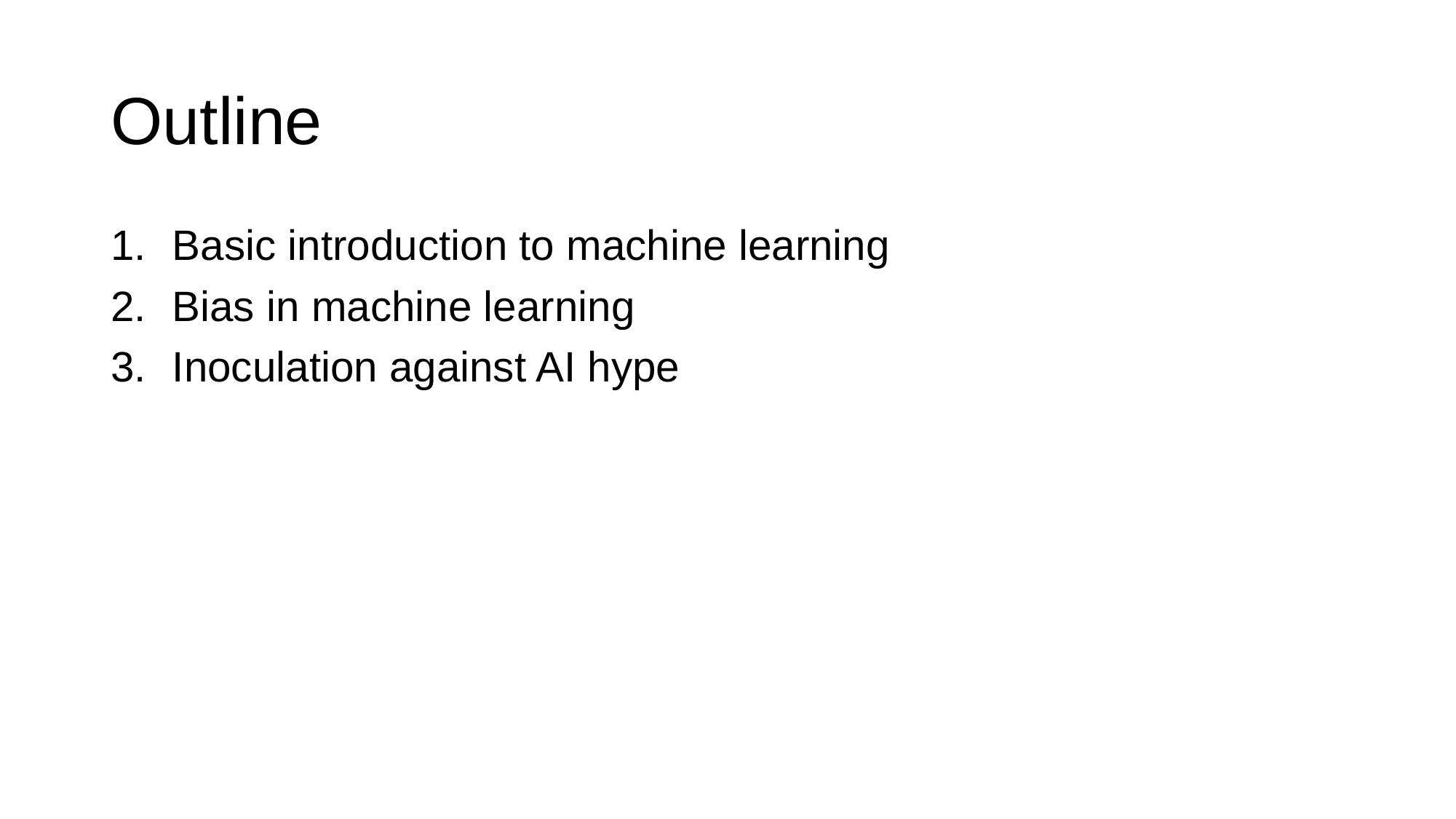

# Outline
Basic introduction to machine learning
Bias in machine learning
Inoculation against AI hype